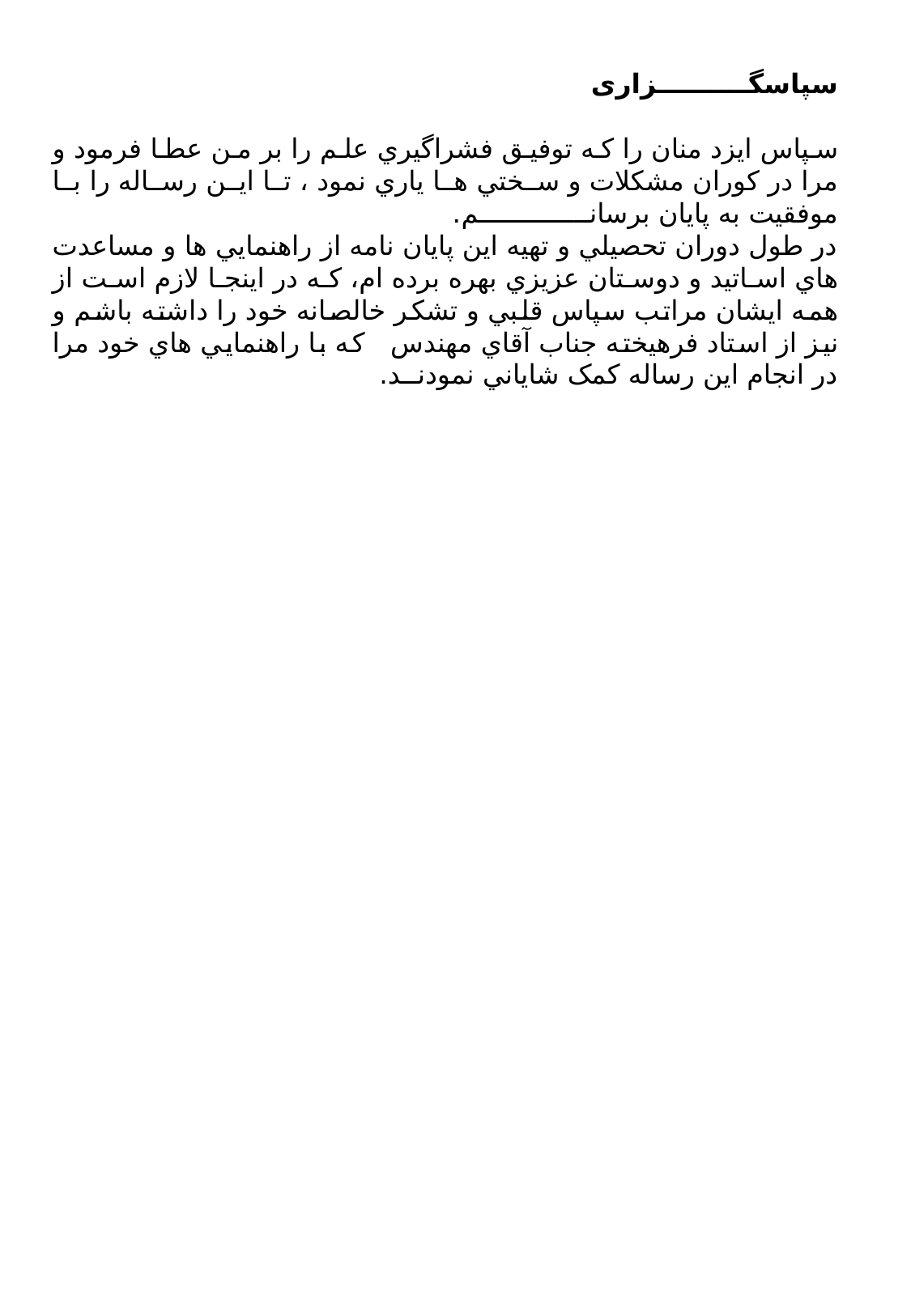

سپاسگــــــــــزاری

سپاس ايزد منان را که توفيق فشراگيري علم را بر من عطا فرمود و مرا در کوران مشکلات و سختي ها ياري نمود ، تا اين رساله را با موفقيت به پايان برسانــــــــــــــم.
در طول دوران تحصيلي و تهيه اين پايان نامه از راهنمايي ها و مساعدت هاي اساتيد و دوستان عزيزي بهره برده ام، که در اينجا لازم است از همه ايشان مراتب سپاس قلبي و تشکر خالصانه خود را داشته باشم و نيز از استاد فرهيخته جناب آقاي مهندس   که با راهنمايي هاي خود مرا در انجام اين رساله کمک شاياني نمودنــد.